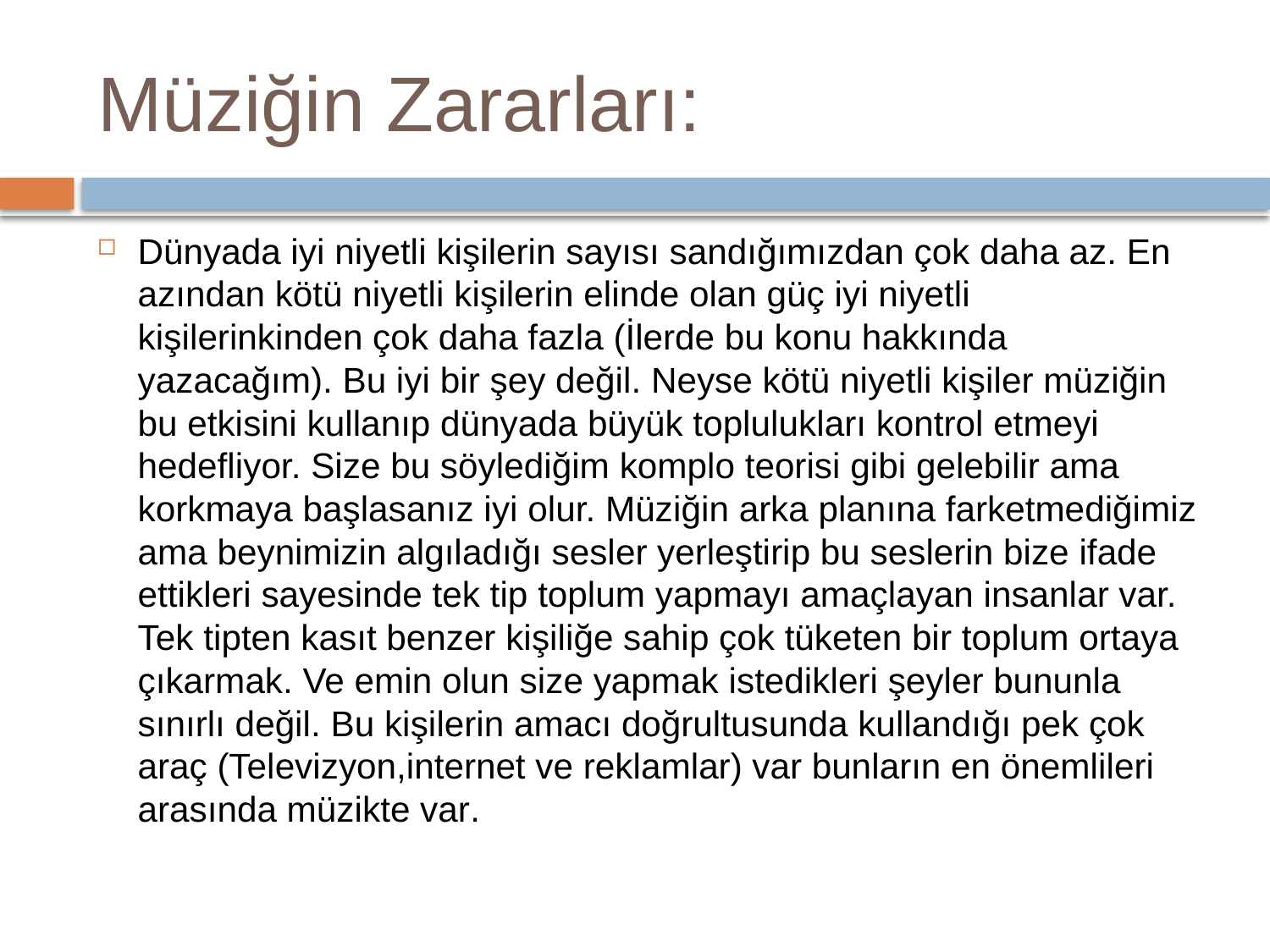

# Müziğin Zararları:
Dünyada iyi niyetli kişilerin sayısı sandığımızdan çok daha az. En azından kötü niyetli kişilerin elinde olan güç iyi niyetli kişilerinkinden çok daha fazla (İlerde bu konu hakkında yazacağım). Bu iyi bir şey değil. Neyse kötü niyetli kişiler müziğin bu etkisini kullanıp dünyada büyük toplulukları kontrol etmeyi hedefliyor. Size bu söylediğim komplo teorisi gibi gelebilir ama korkmaya başlasanız iyi olur. Müziğin arka planına farketmediğimiz ama beynimizin algıladığı sesler yerleştirip bu seslerin bize ifade ettikleri sayesinde tek tip toplum yapmayı amaçlayan insanlar var. Tek tipten kasıt benzer kişiliğe sahip çok tüketen bir toplum ortaya çıkarmak. Ve emin olun size yapmak istedikleri şeyler bununla sınırlı değil. Bu kişilerin amacı doğrultusunda kullandığı pek çok araç (Televizyon,internet ve reklamlar) var bunların en önemlileri arasında müzikte var.